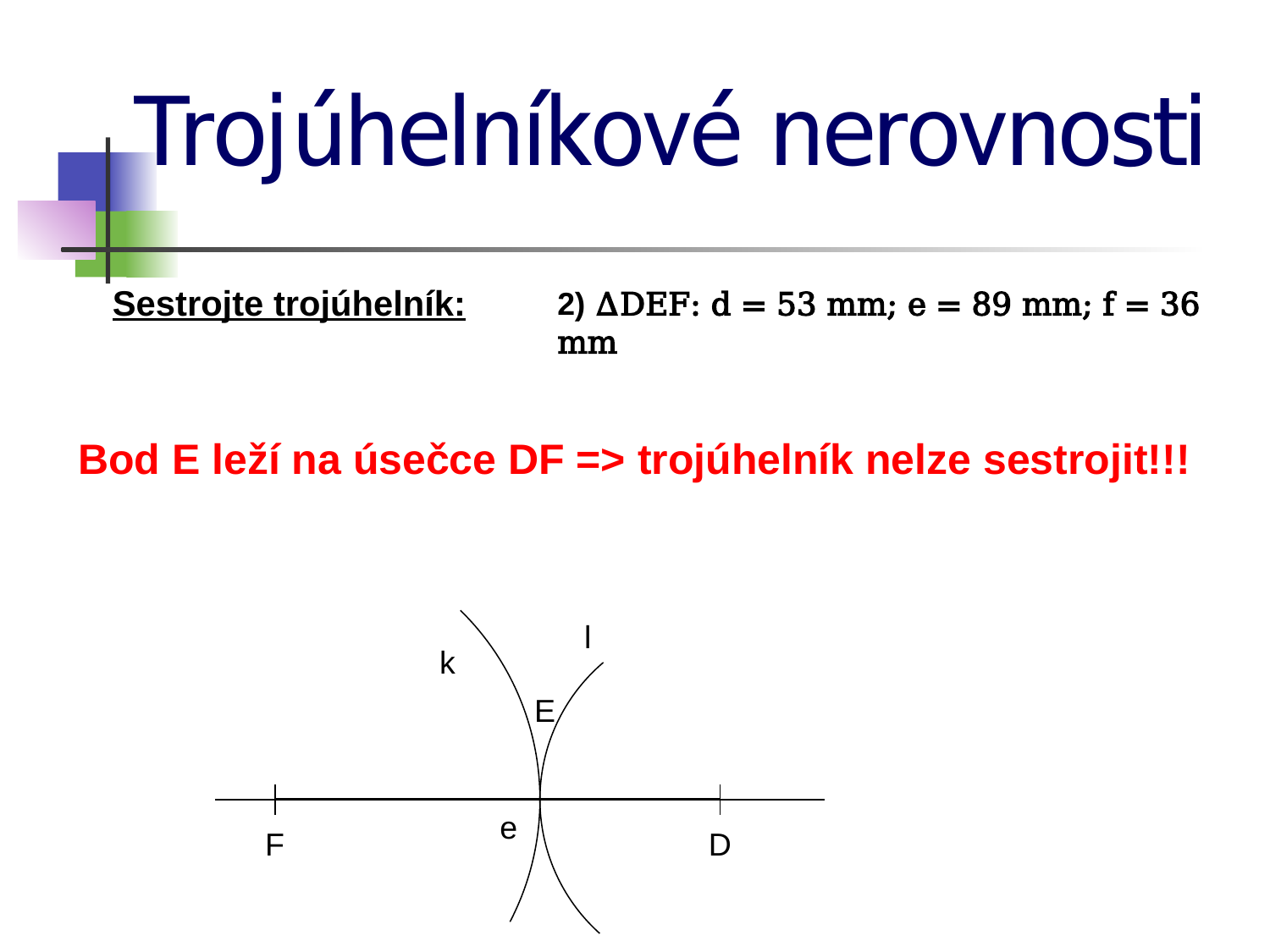

Trojúhelníkové nerovnosti
Sestrojte trojúhelník:
2) ∆DEF: d = 53 mm; e = 89 mm; f = 36 mm
Bod E leží na úsečce DF => trojúhelník nelze sestrojit!!!

l

k
E
e
F
D